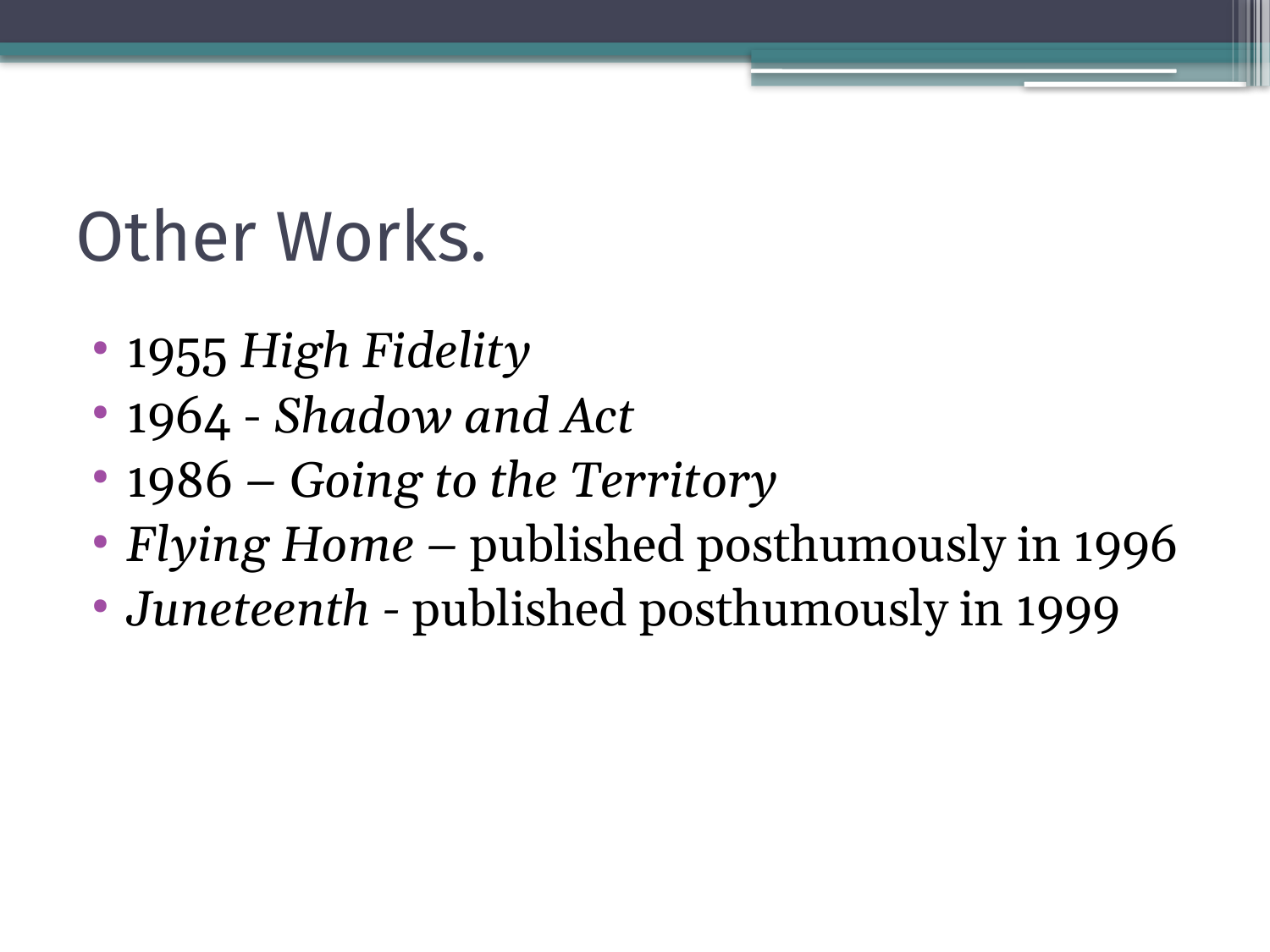

# Other Works.
1955 High Fidelity
1964 - Shadow and Act
1986 – Going to the Territory
Flying Home – published posthumously in 1996
Juneteenth - published posthumously in 1999